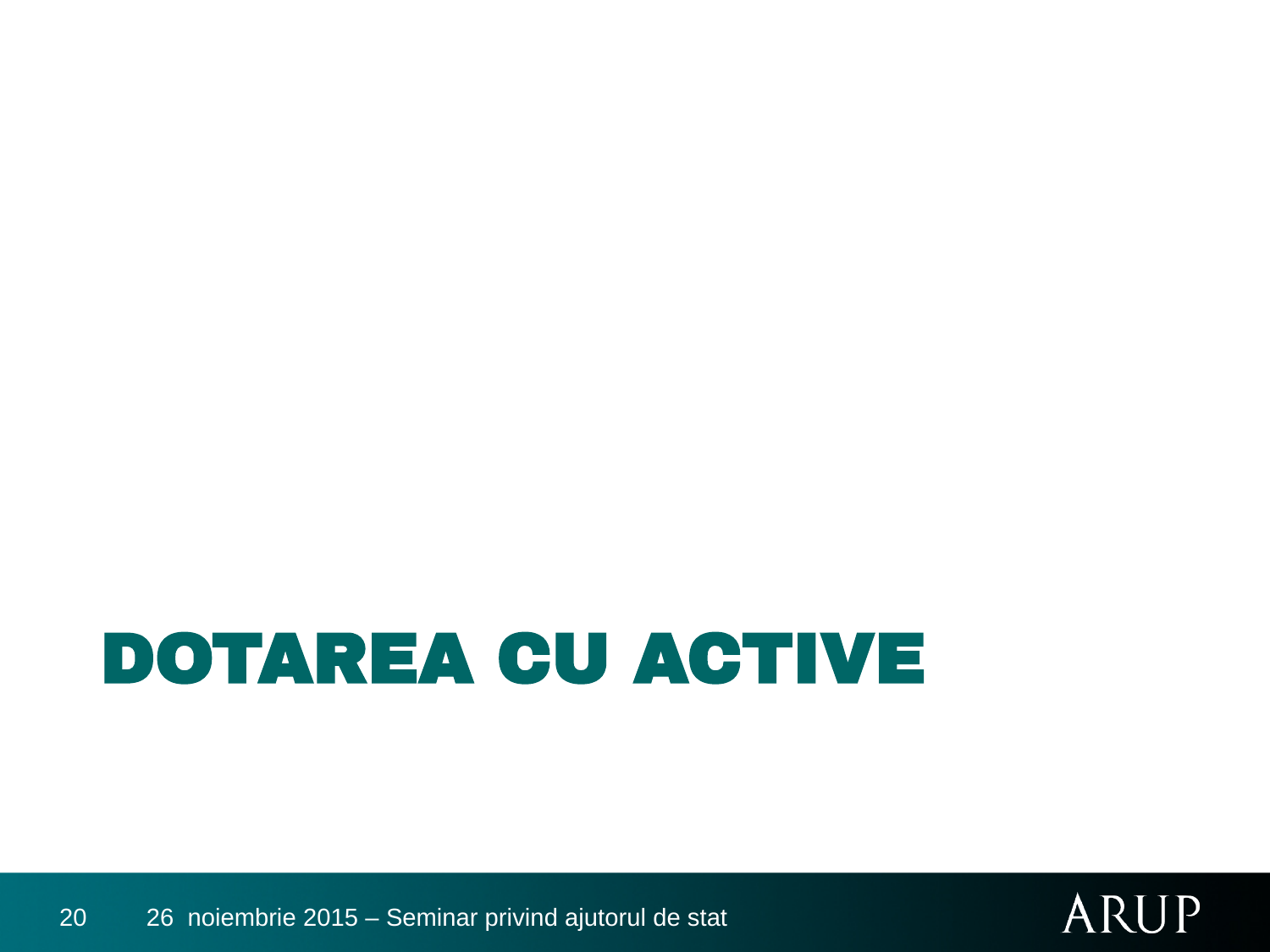

# DOTAREA CU ACTIVE
20
26  noiembrie 2015 – Seminar privind ajutorul de stat